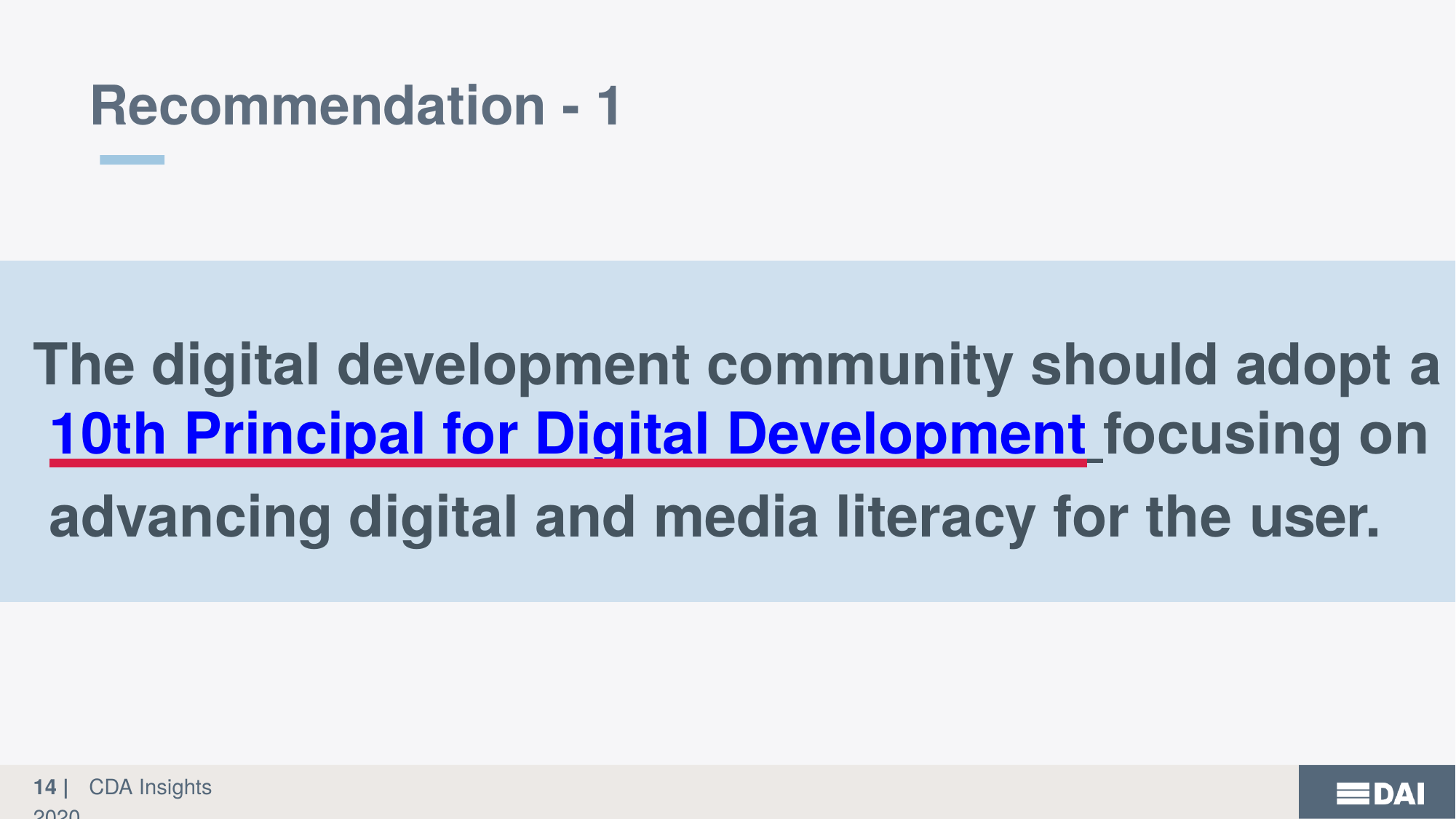

Recommendation - 1
The digital development community should adopt a  10th Principal for Digital Development focusing on  advancing digital and media literacy for the user.
14 |	CDA Insights 2020